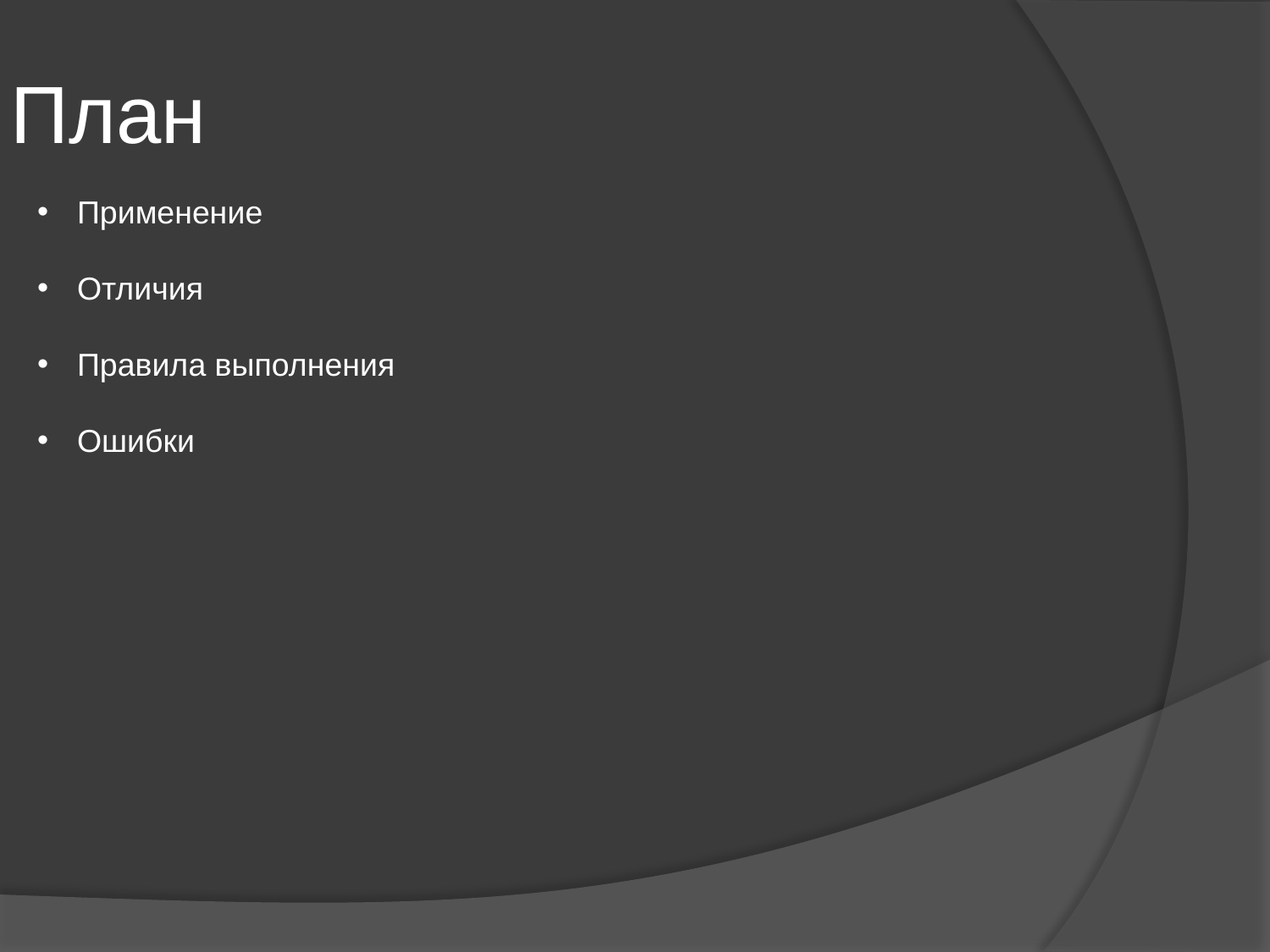

# План
Применение

Отличия

Правила выполнения

Ошибки